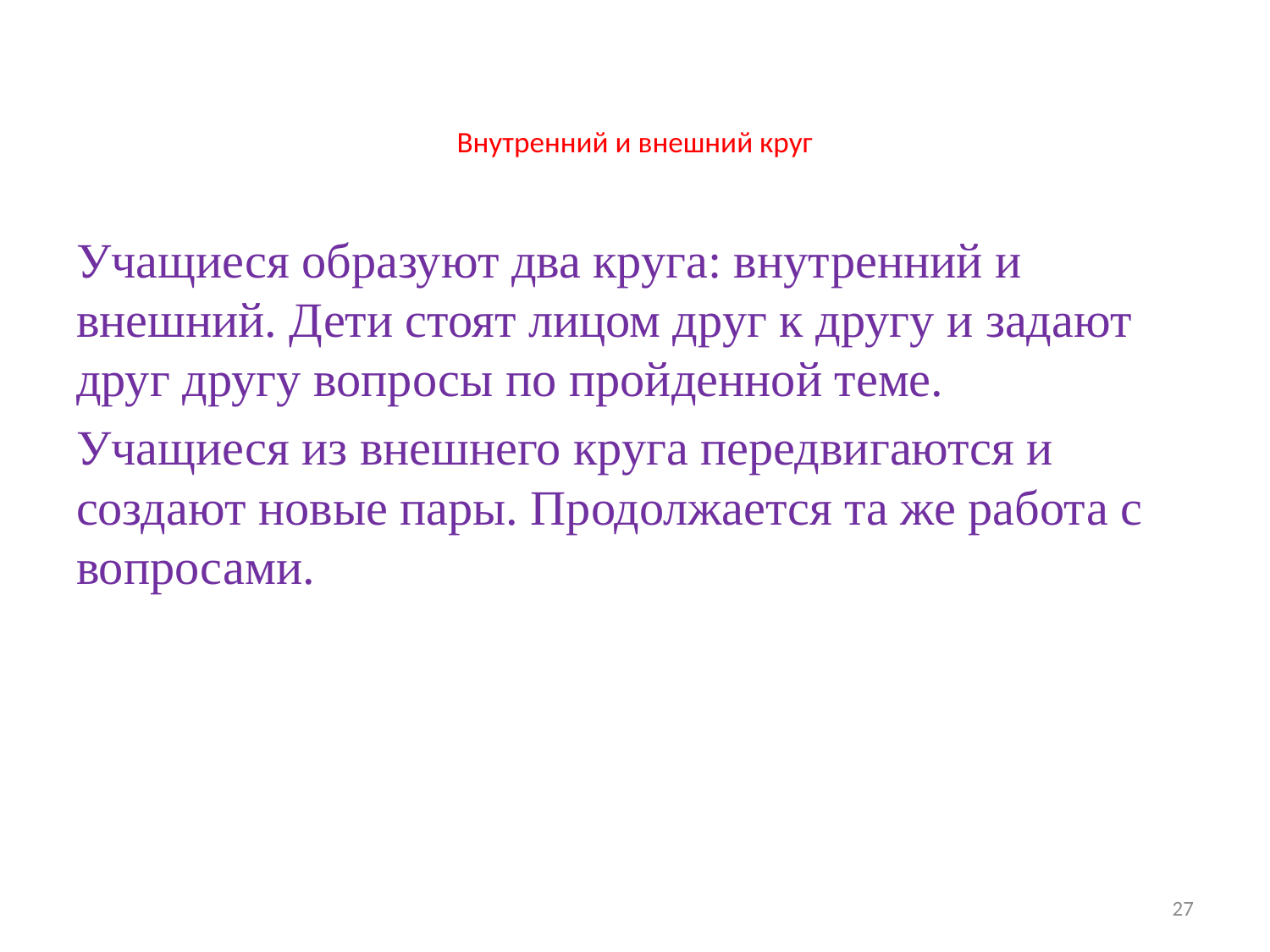

# Внутренний и внешний круг
Учащиеся образуют два круга: внутренний и внешний. Дети стоят лицом друг к другу и задают друг другу вопросы по пройденной теме.
Учащиеся из внешнего круга передвигаются и создают новые пары. Продолжается та же работа с вопросами.
27